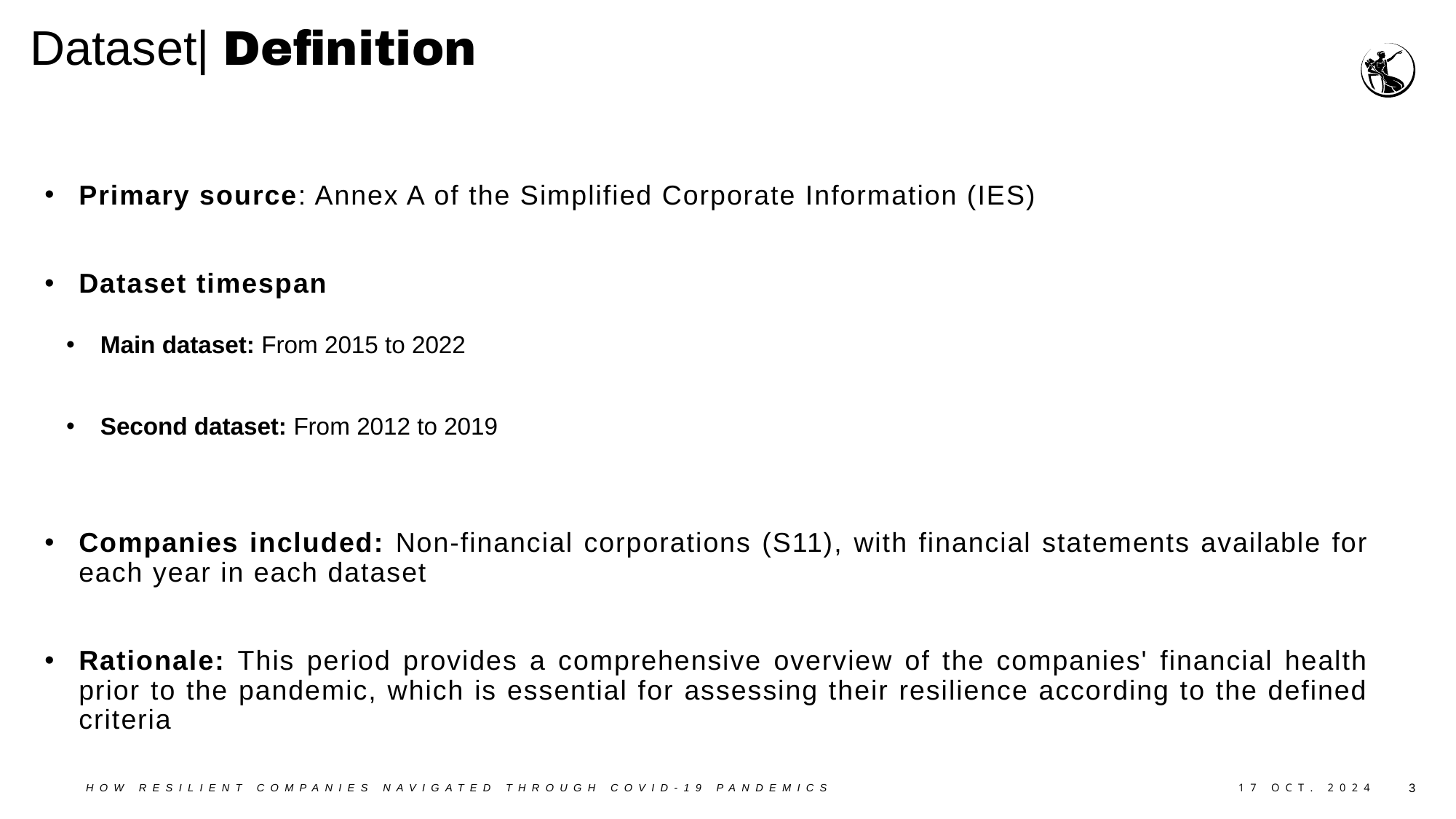

Dataset| Definition

Primary source: Annex A of the Simplified Corporate Information (IES)

Dataset timespan

Main dataset: From 2015 to 2022

Second dataset: From 2012 to 2019

Companies included: Non-financial corporations (S11), with financial statements available for each year in each dataset

Rationale: This period provides a comprehensive overview of the companies' financial health prior to the pandemic, which is essential for assessing their resilience according to the defined criteria

How resilient companies navigated through Covid-19 pandemics
17 Oct. 2024